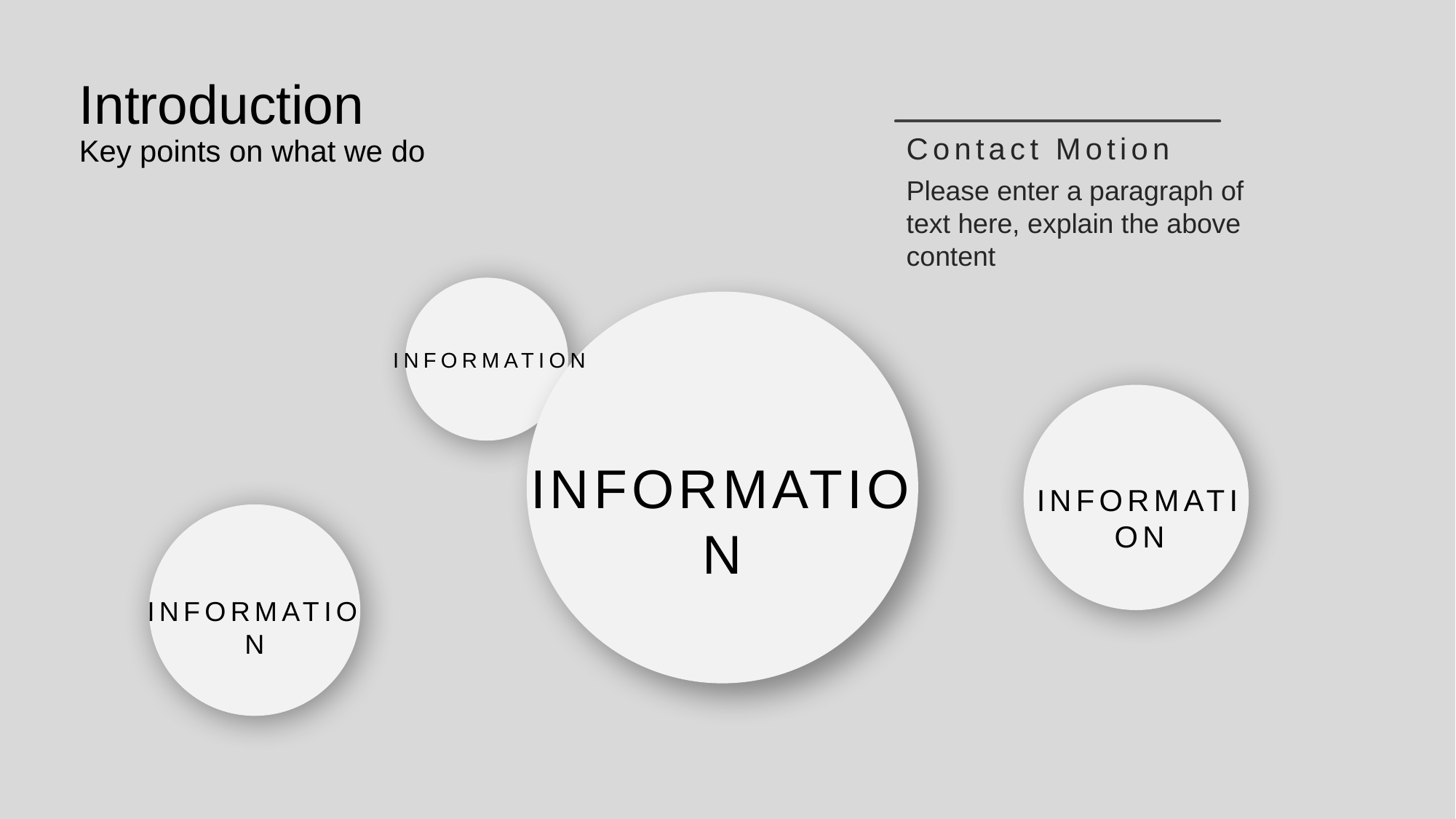

Introduction
Contact Motion
Key points on what we do
Please enter a paragraph of text here, explain the above content

INFORMATION

INFORMATION
INFORMATION

INFORMATION